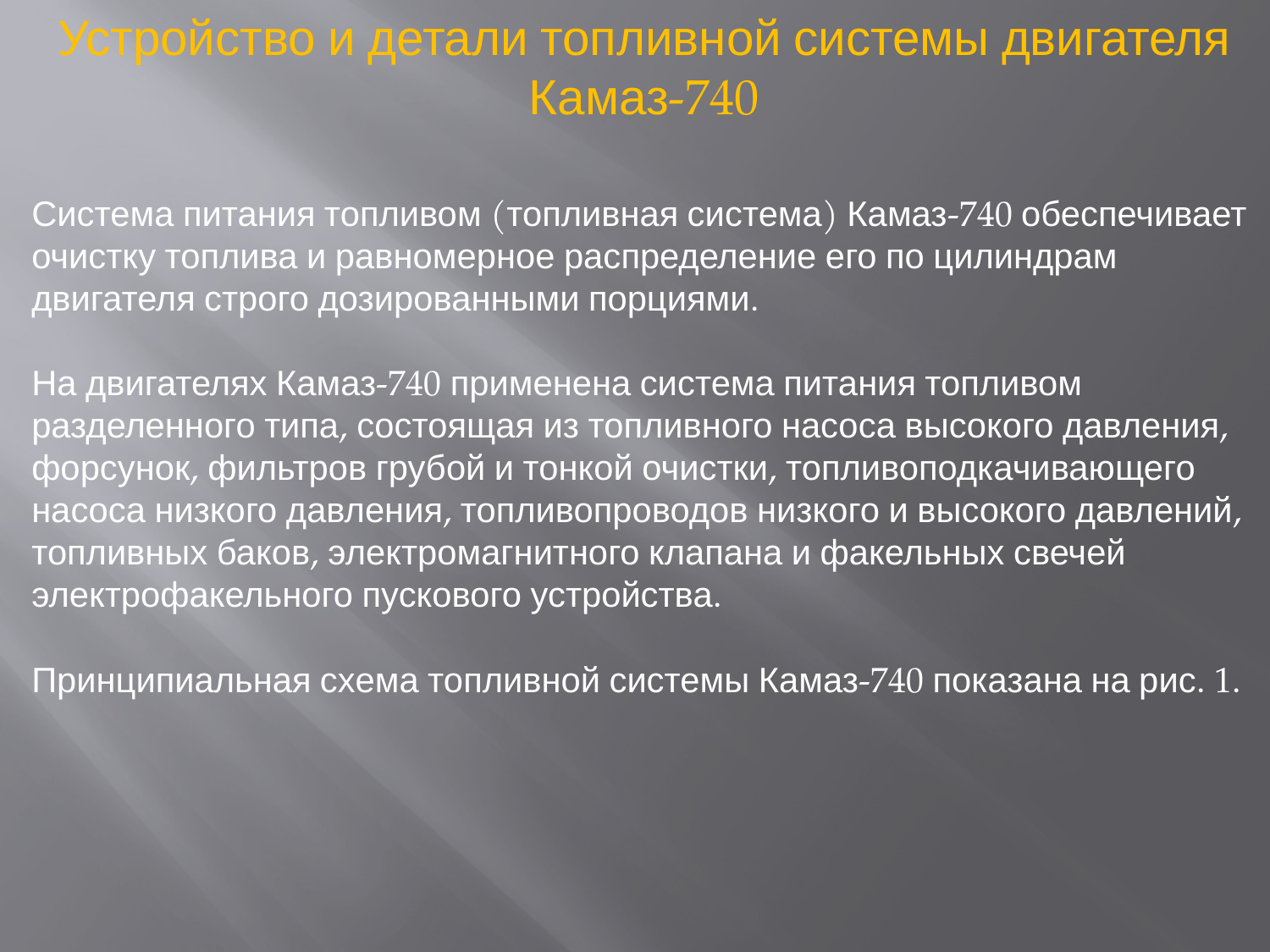

Устройство и детали топливной системы двигателя Камаз-740

Система питания топливом (топливная система) Камаз-740 обеспечивает очистку топлива и равномерное распределение его по цилиндрам двигателя строго дозированными порциями.
На двигателях Камаз-740 применена система питания топливом разделенного типа, состоящая из топливного насоса высокого давления, форсунок, фильтров грубой и тонкой очистки, топливоподкачивающего насоса низкого давления, топливопроводов низкого и высокого давлений, топливных баков, электромагнитного клапана и факельных свечей электрофакельного пускового устройства.
Принципиальная схема топливной системы Камаз-740 показана на рис. 1.